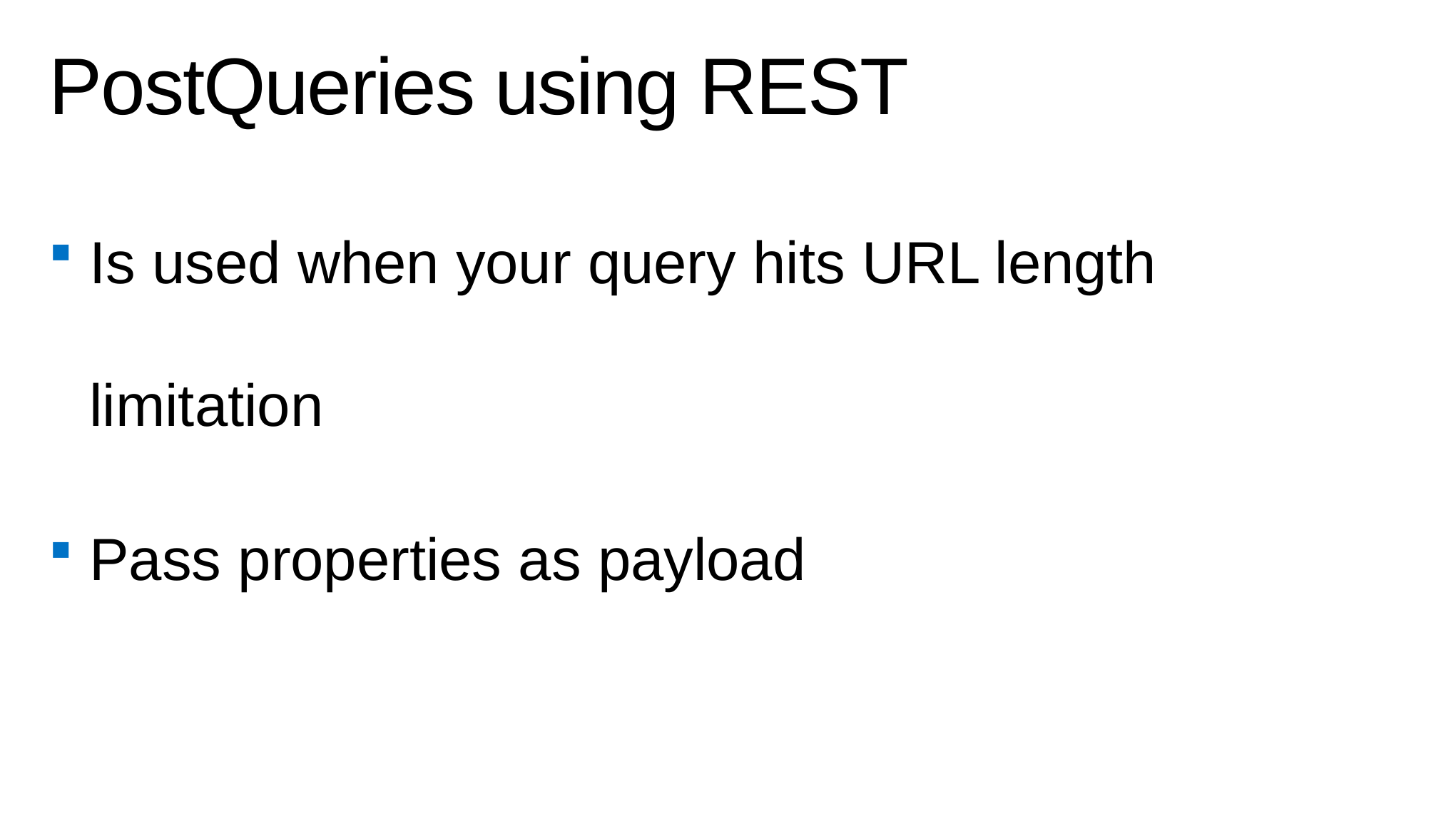

# PostQueries using REST
Is used when your query hits URL length limitation
Pass properties as payload